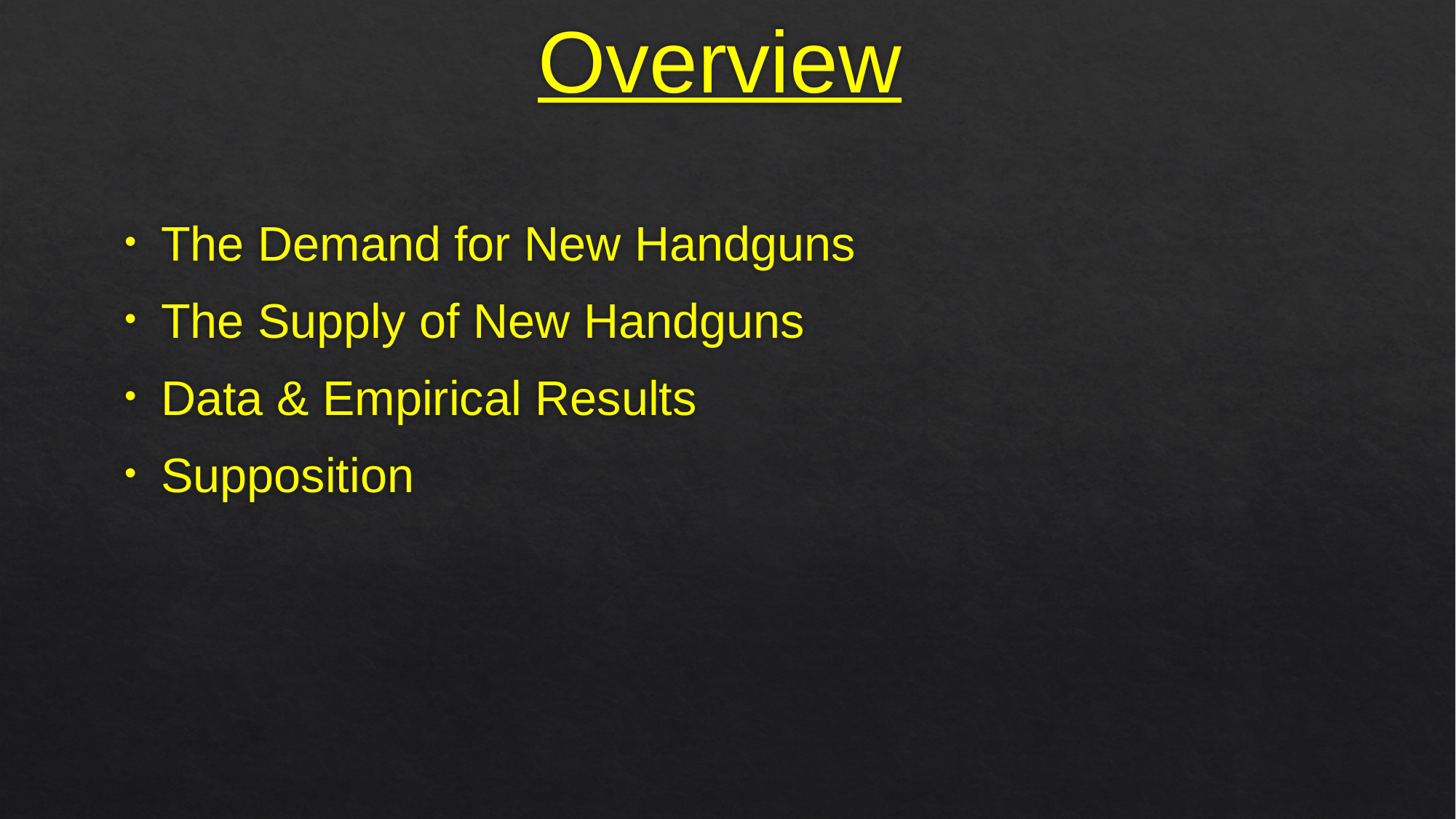

# Overview
The Demand for New Handguns
The Supply of New Handguns
Data & Empirical Results
Supposition